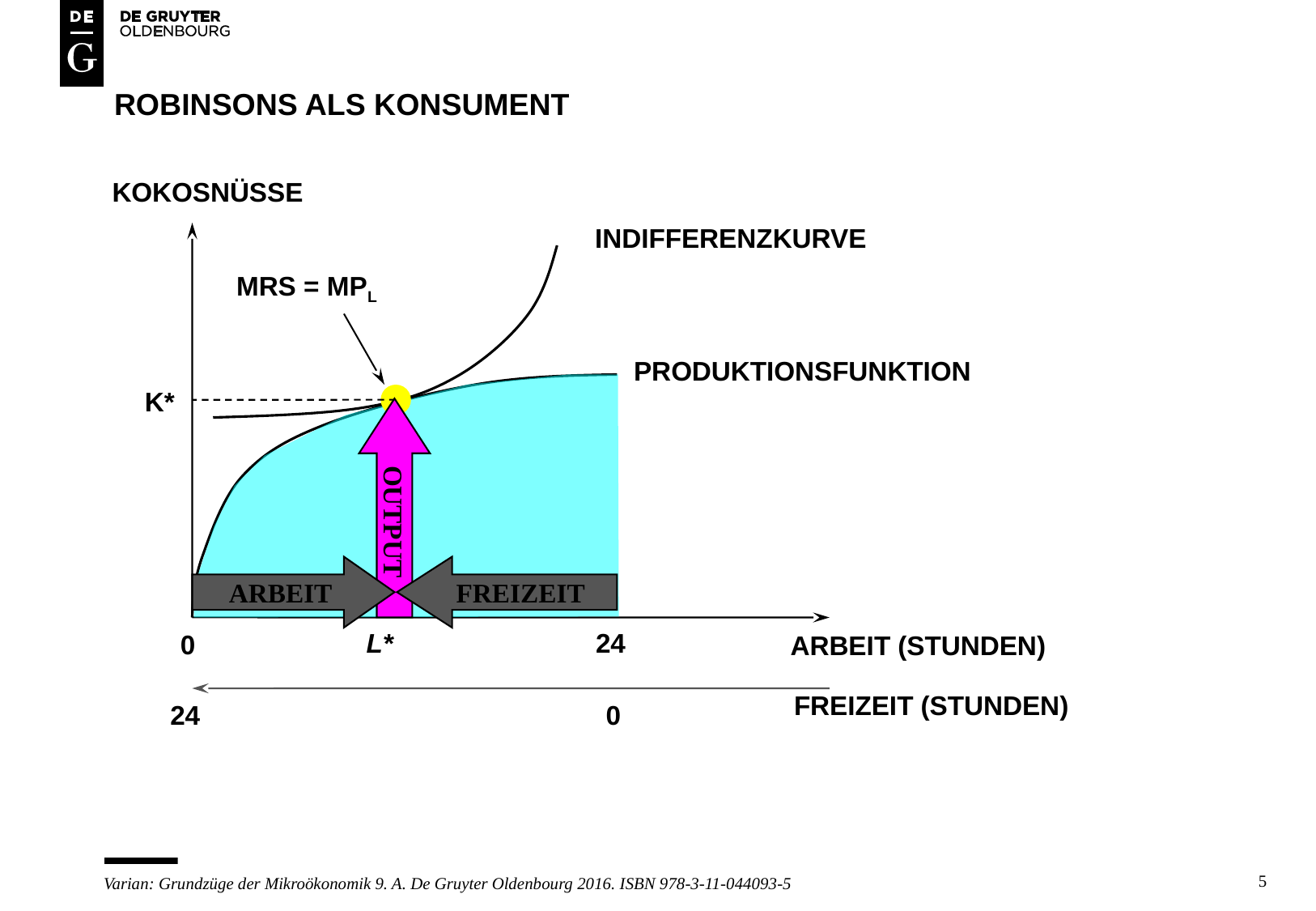

# Robinsons ALS KONSUMENT

KOKOSNÜSSE
INDIFFERENZKURVE

MRS = MPL

PRODUKTIONSFUNKTION

K*

OUTPUT

ARBEIT
FREIZEIT

L*
24
0
ARBEIT (STUNDEN)
FREIZEIT (STUNDEN)

24
0
5
Varian: Grundzüge der Mikroökonomik 9. A. De Gruyter Oldenbourg 2016. ISBN 978-3-11-044093-5